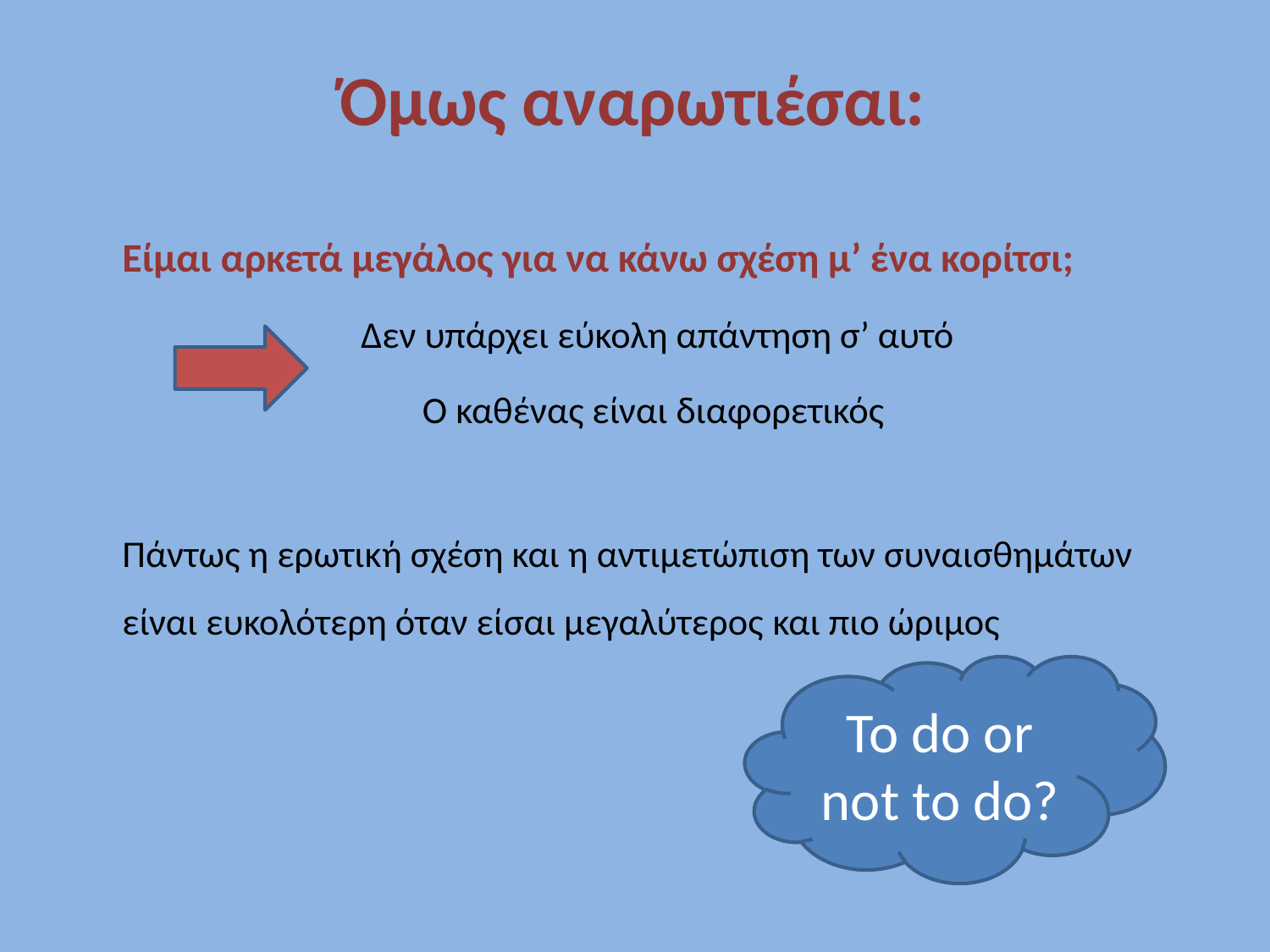

# Όμως αναρωτιέσαι:

	Είμαι αρκετά μεγάλος για να κάνω σχέση μ’ ένα κορίτσι;
			Δεν υπάρχει εύκολη απάντηση σ’ αυτό
		Ο καθένας είναι διαφορετικός

	Πάντως η ερωτική σχέση και η αντιμετώπιση των συναισθημάτων είναι ευκολότερη όταν είσαι μεγαλύτερος και πιο ώριμος

To do or not to do?